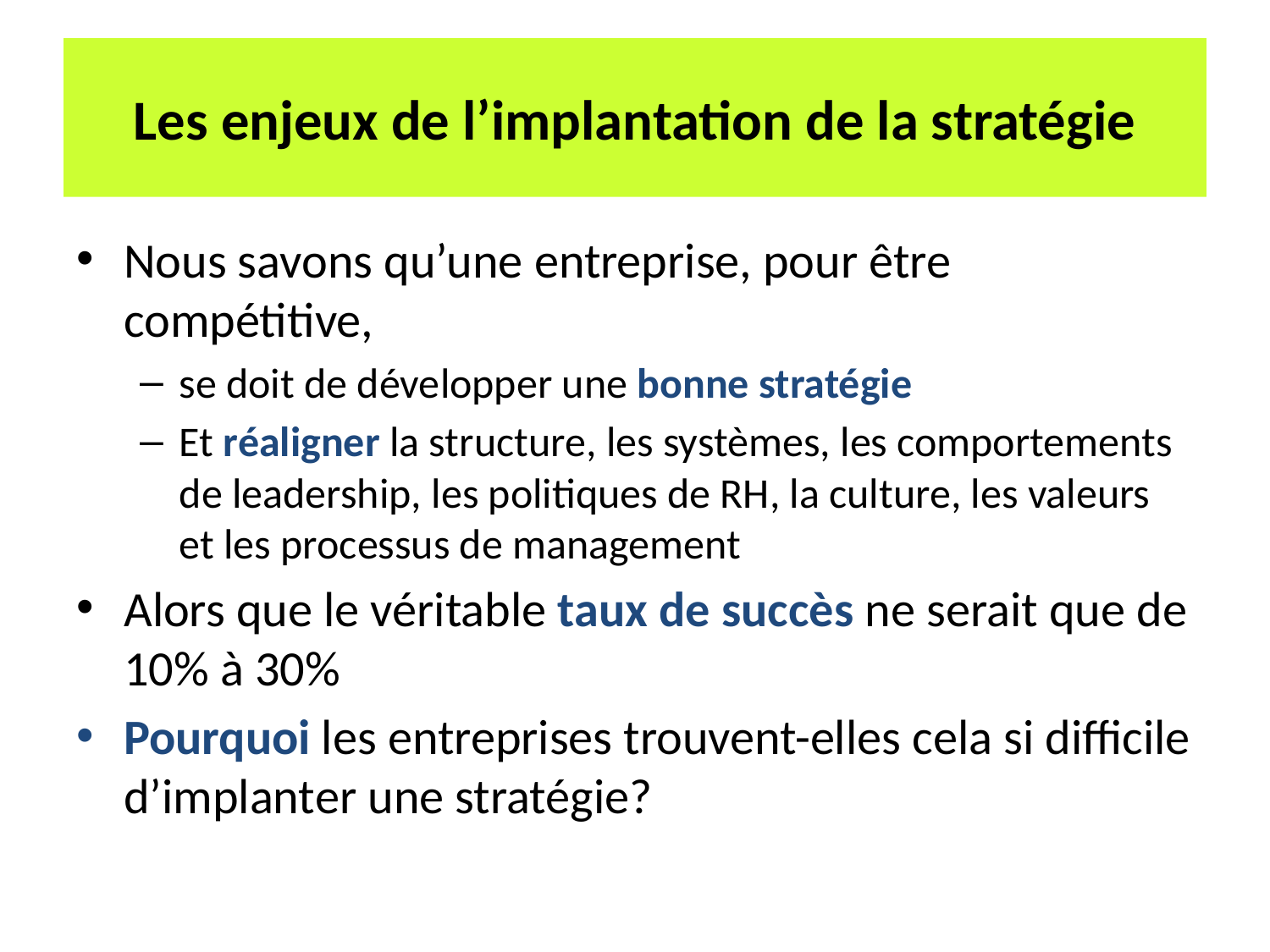

# Les enjeux de l’implantation de la stratégie
Nous savons qu’une entreprise, pour être compétitive,
se doit de développer une bonne stratégie
Et réaligner la structure, les systèmes, les comportements de leadership, les politiques de RH, la culture, les valeurs et les processus de management
Alors que le véritable taux de succès ne serait que de 10% à 30%
Pourquoi les entreprises trouvent-elles cela si difficile d’implanter une stratégie?